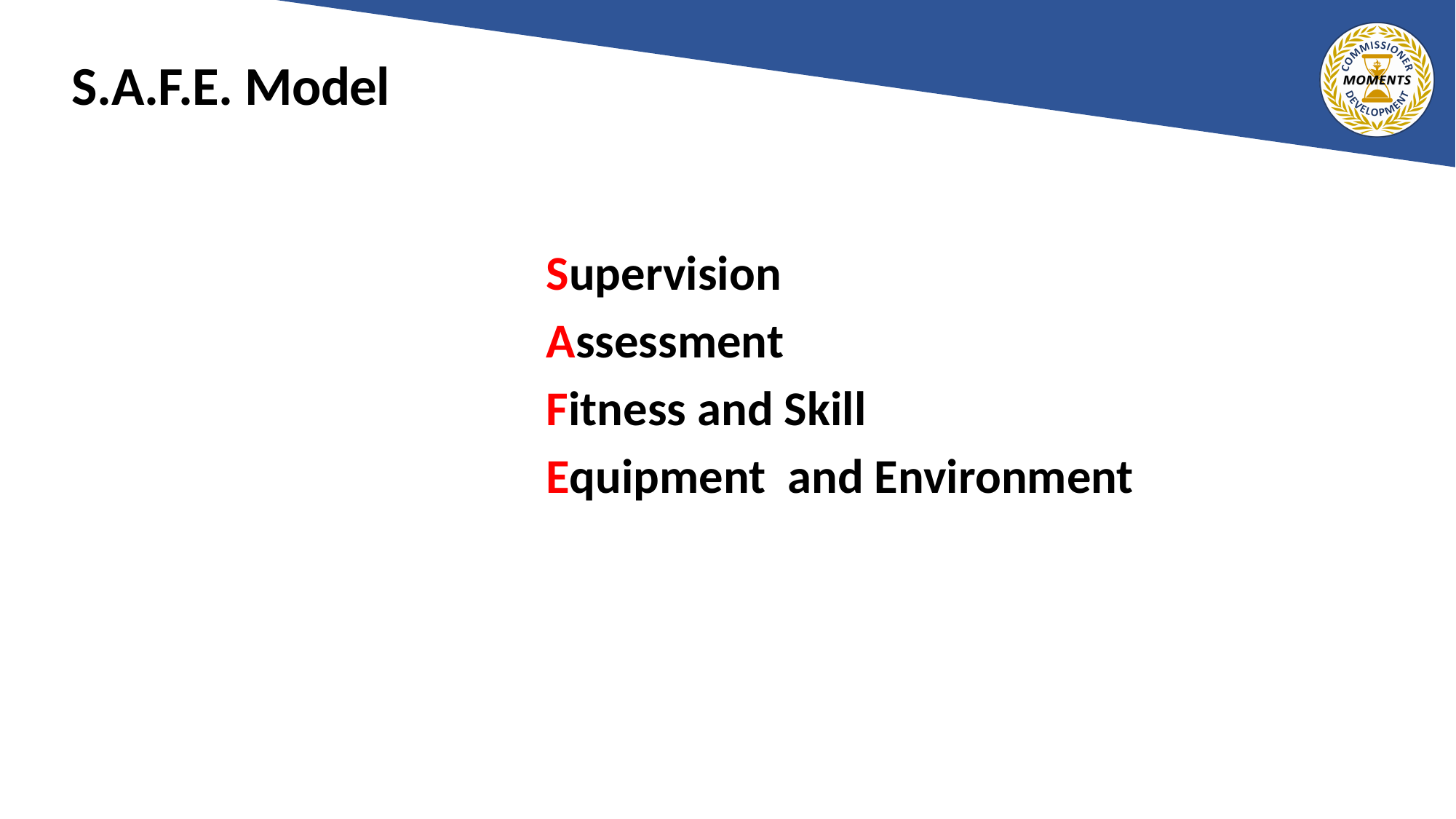

# S.A.F.E. Model

Supervision
Assessment
Fitness and Skill
Equipment  and Environment